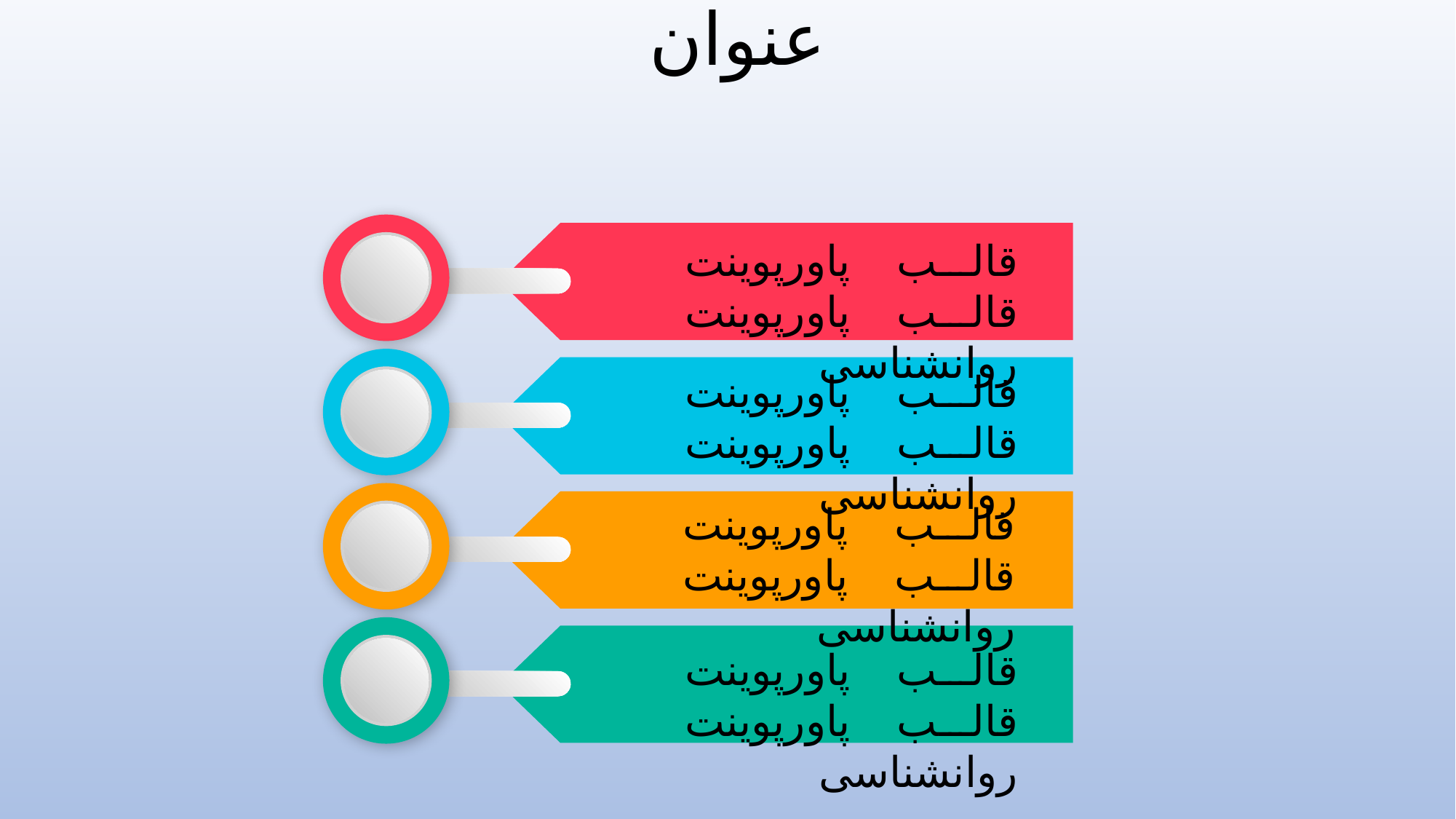

عنوان

قالب پاورپوينت قالب پاورپوینت روانشناسی

قالب پاورپوينت قالب پاورپوینت روانشناسی

قالب پاورپوينت قالب پاورپوینت روانشناسی

قالب پاورپوينت قالب پاورپوینت روانشناسی